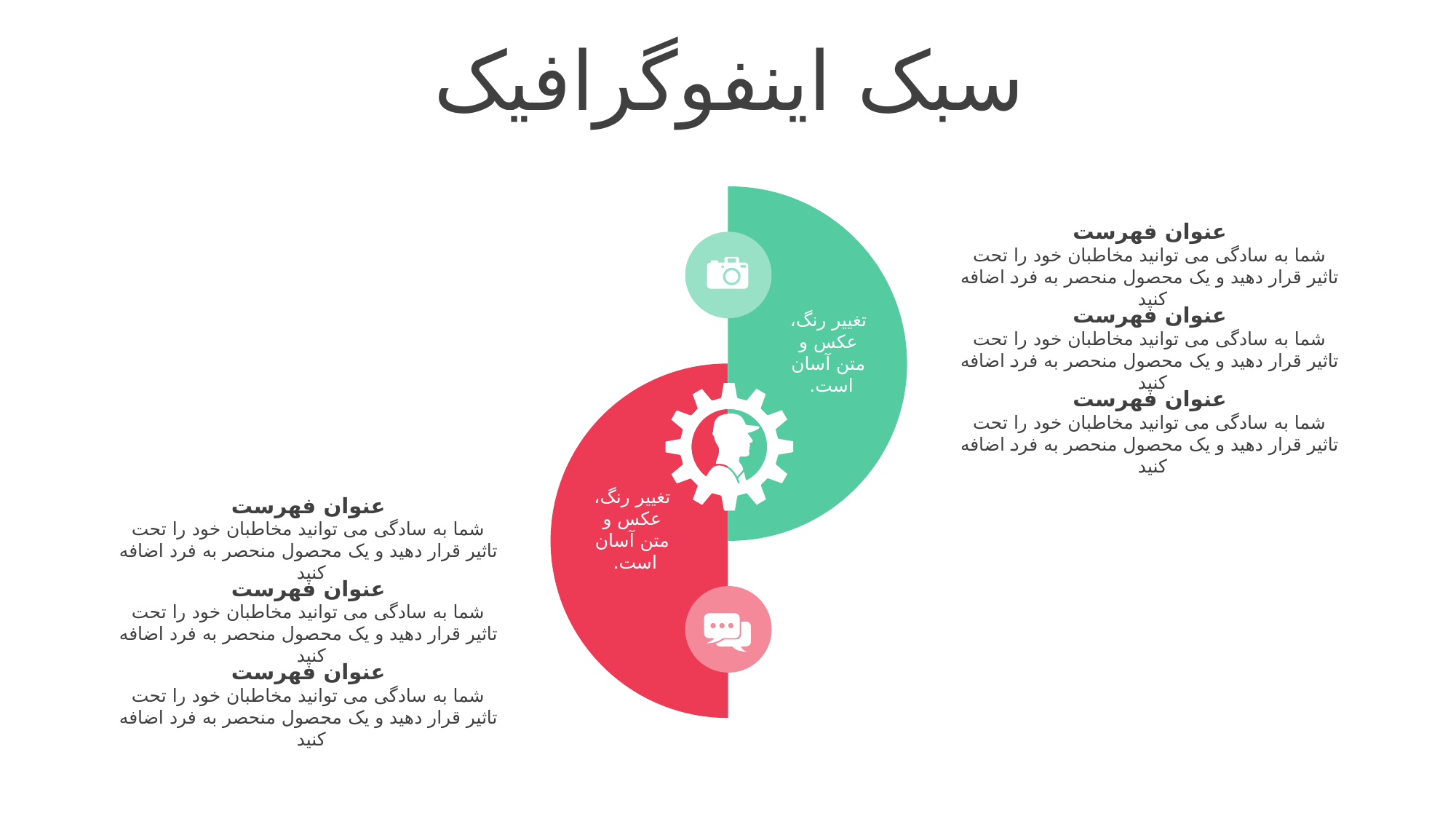

سبک اینفوگرافیک

عنوان فهرست
شما به سادگی می توانید مخاطبان خود را تحت تاثیر قرار دهید و یک محصول منحصر به فرد اضافه کنید

عنوان فهرست
شما به سادگی می توانید مخاطبان خود را تحت تاثیر قرار دهید و یک محصول منحصر به فرد اضافه کنید
تغییر رنگ، عکس و متن آسان است.

عنوان فهرست
شما به سادگی می توانید مخاطبان خود را تحت تاثیر قرار دهید و یک محصول منحصر به فرد اضافه کنید

تغییر رنگ، عکس و متن آسان است.
عنوان فهرست
شما به سادگی می توانید مخاطبان خود را تحت تاثیر قرار دهید و یک محصول منحصر به فرد اضافه کنید
عنوان فهرست
شما به سادگی می توانید مخاطبان خود را تحت تاثیر قرار دهید و یک محصول منحصر به فرد اضافه کنید

عنوان فهرست
شما به سادگی می توانید مخاطبان خود را تحت تاثیر قرار دهید و یک محصول منحصر به فرد اضافه کنید